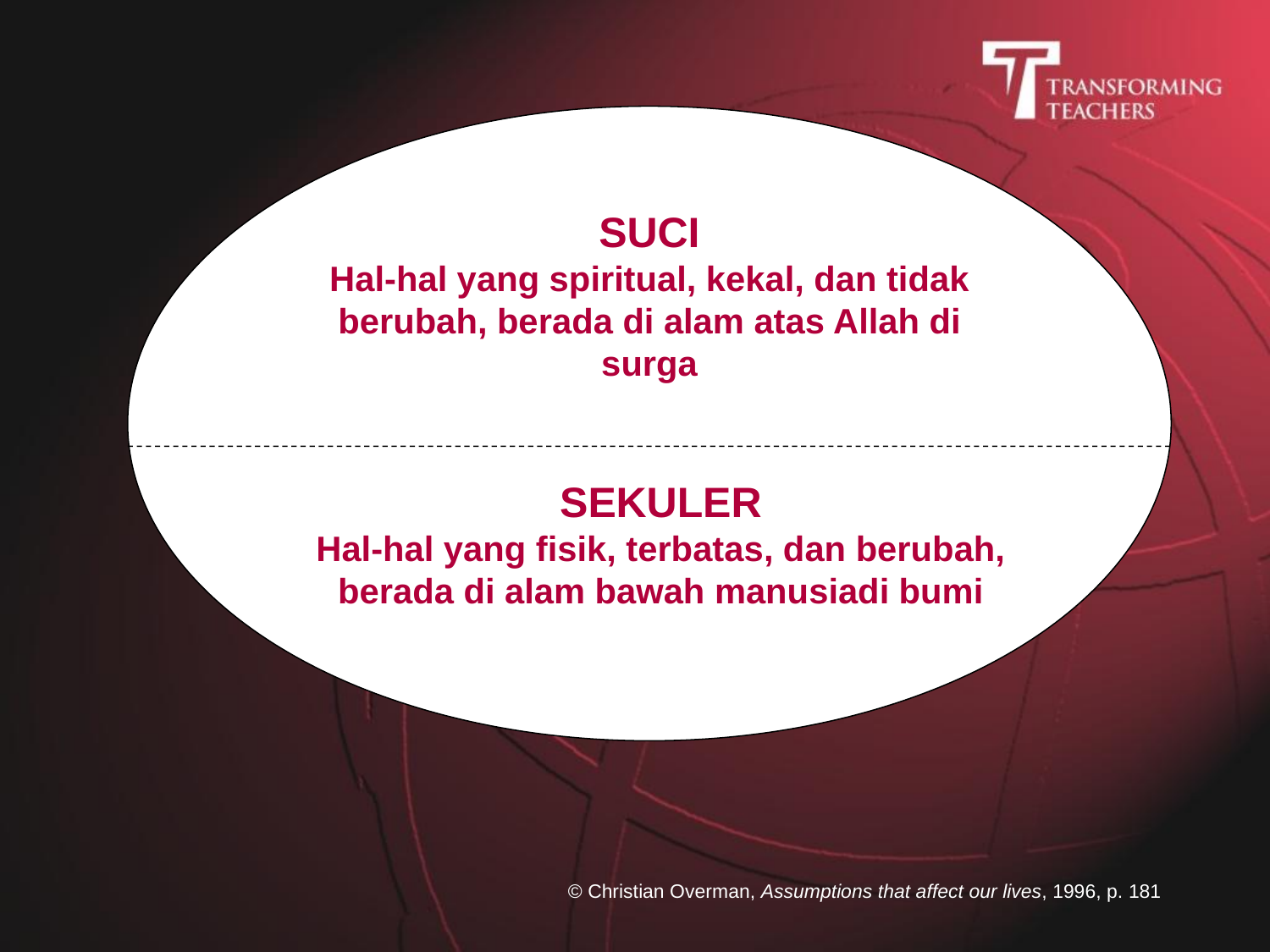

SUCI
Hal-hal yang spiritual, kekal, dan tidak berubah, berada di alam atas Allah di surga

SEKULER
Hal-hal yang fisik, terbatas, dan berubah, berada di alam bawah manusiadi bumi
© Christian Overman, Assumptions that affect our lives, 1996, p. 181